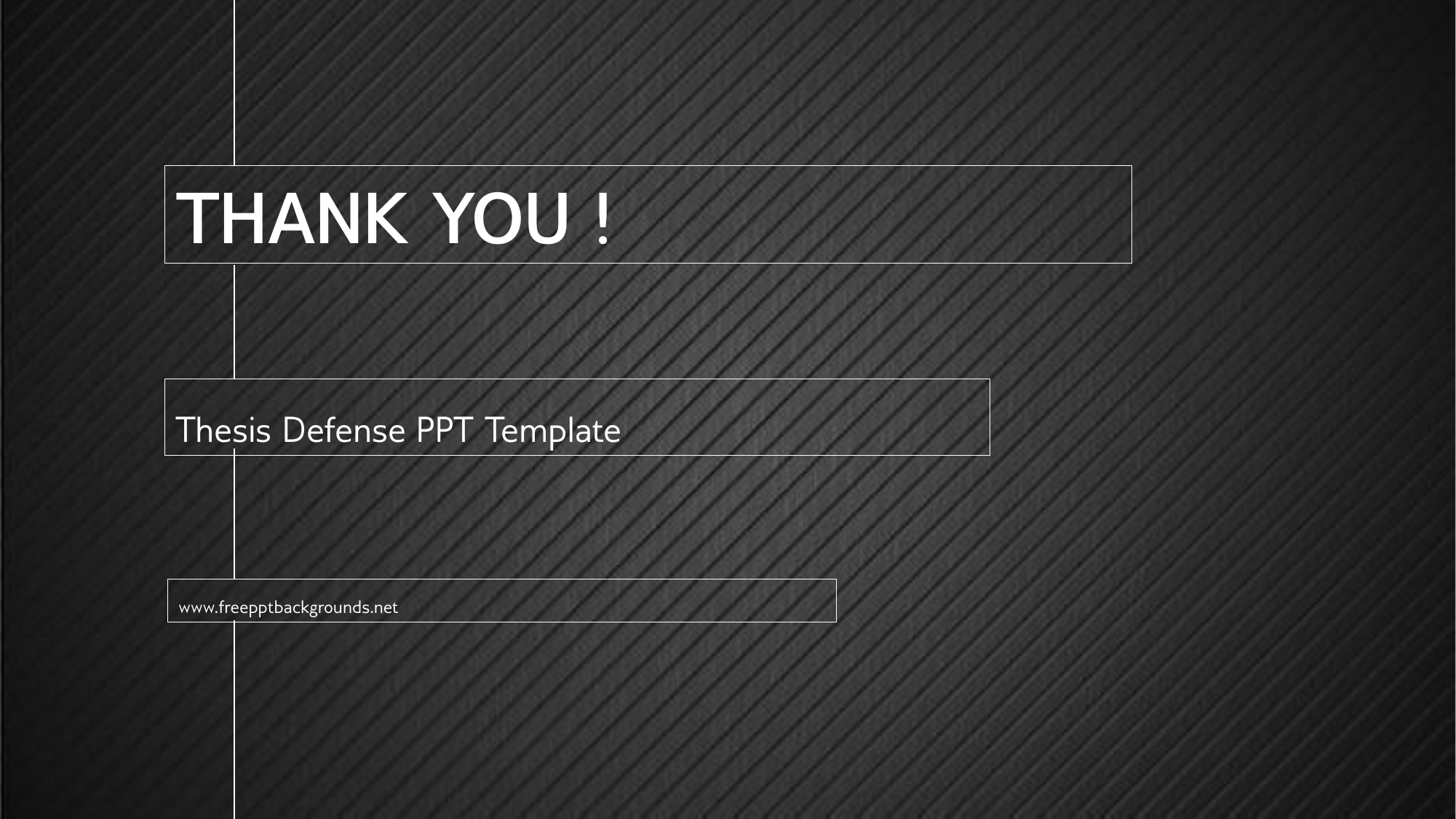

THANK YOU !
Thesis Defense PPT Template
www.freepptbackgrounds.net